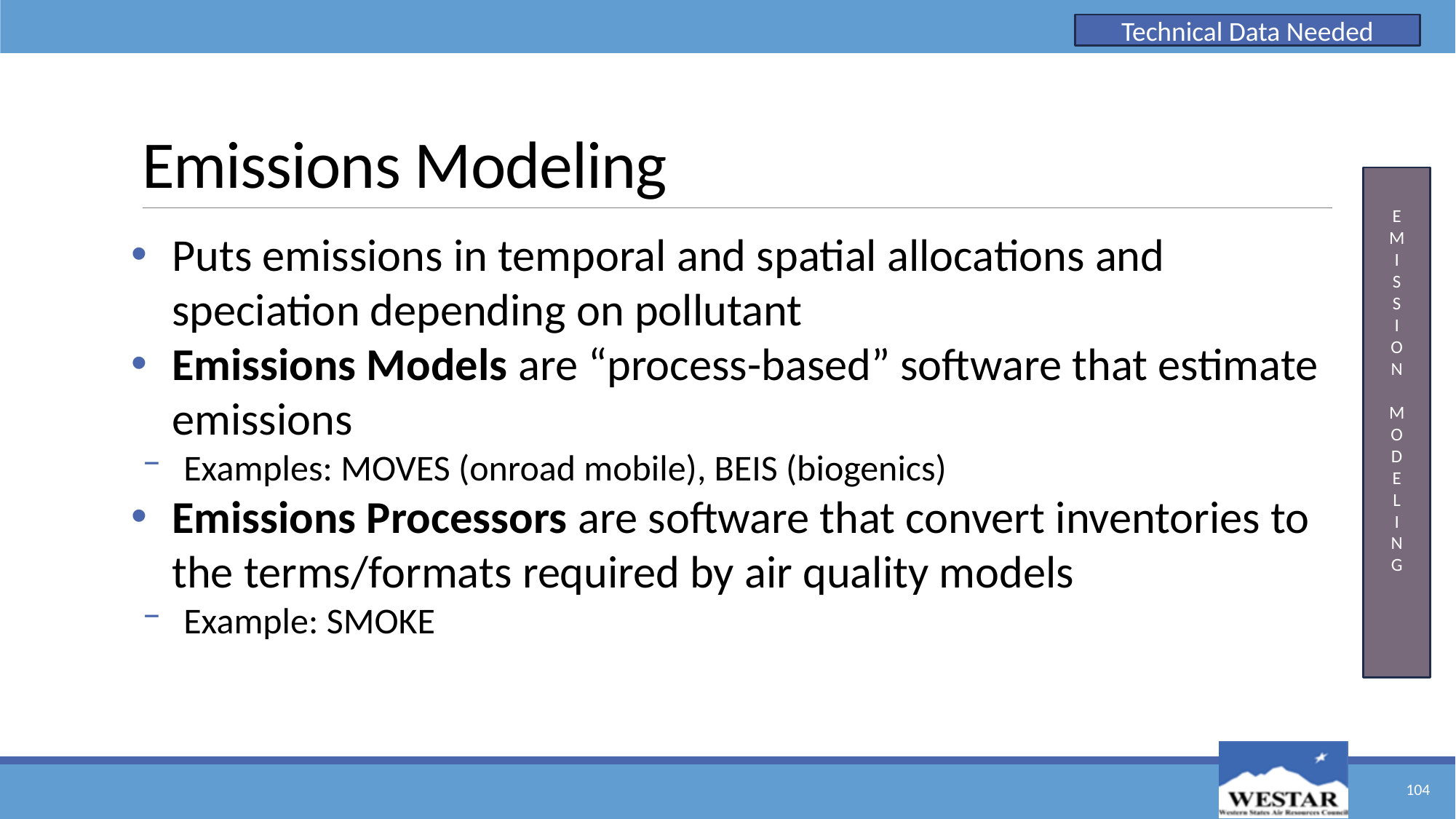

Technical Data Needed
# Emissions Modeling
E
M
I
S
S
I
O
N

M
O
D
E
L
I
N
G

Puts emissions in temporal and spatial allocations and speciation depending on pollutant
Emissions Models are “process-based” software that estimate emissions
Examples: MOVES (onroad mobile), BEIS (biogenics)
Emissions Processors are software that convert inventories to the terms/formats required by air quality models
Example: SMOKE

104